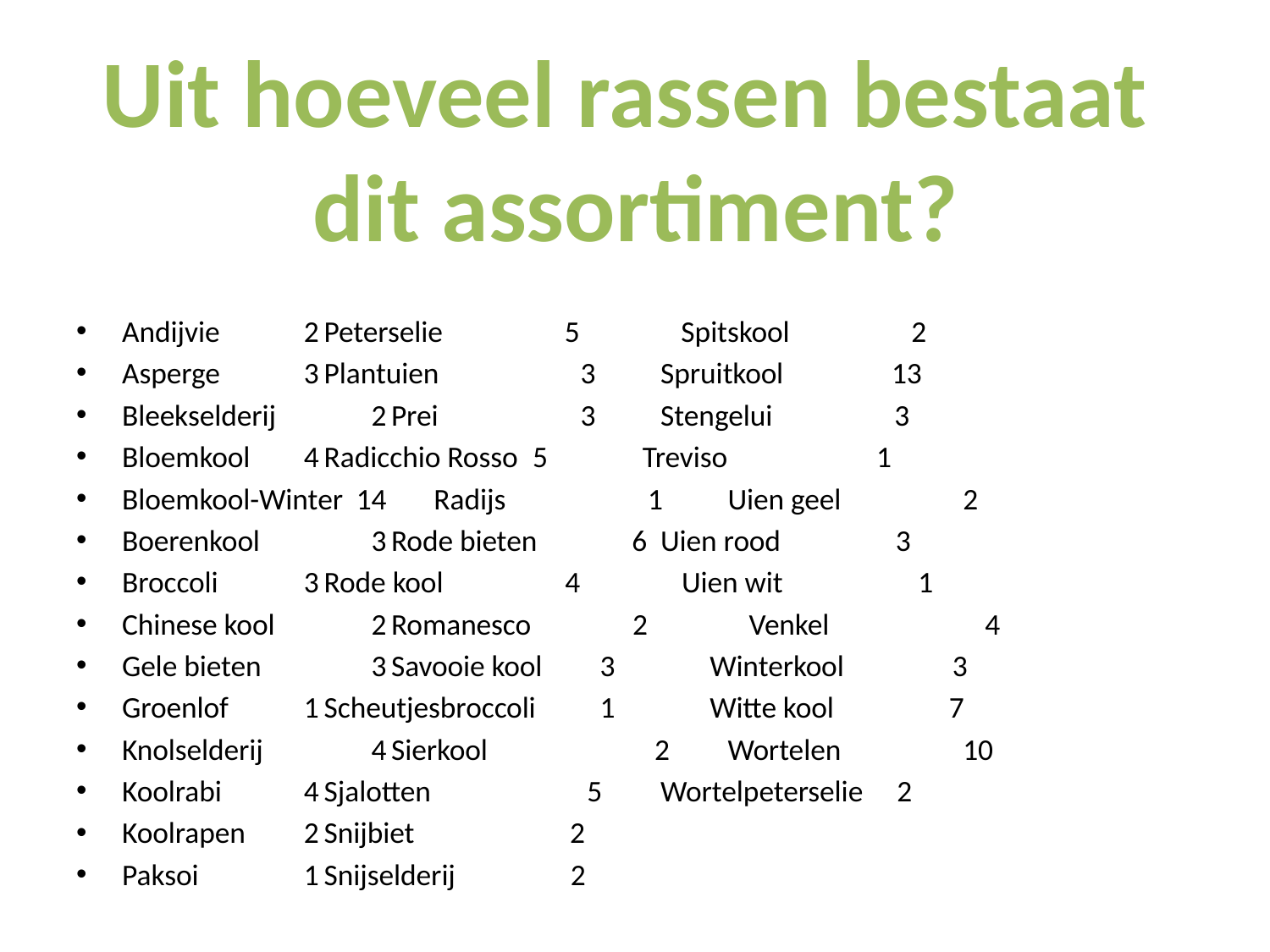

Uit hoeveel rassen bestaat
dit assortiment?
Andijvie    	       2	Peterselie                  5               Spitskool                  2
Asperge   	       3	Plantuien	                  3	Spruitkool                13
Bleekselderij  	       2	Prei	                  3	Stengelui                  3
Bloemkool	       4	Radicchio Rosso	 5              Treviso                      1
Bloemkool-Winter  14       Radijs	                  1	Uien geel                  2
Boerenkool	       3	Rode bieten              6	Uien rood                 3
Broccoli	       3	Rode kool                  4               Uien wit                    1
Chinese kool	       2	Romanesco               2               Venkel                       4
Gele bieten	       3	Savooie kool	 3              Winterkool                3
Groenlof	       1	Scheutjesbroccoli 	 1              Witte kool                 7
Knolselderij	       4	Sierkool	                   2	Wortelen                  10
Koolrabi	       4	Sjalotten	                   5	Wortelpeterselie     2
Koolrapen	       2	Snijbiet                       2
Paksoi	       1	Snijselderij                 2